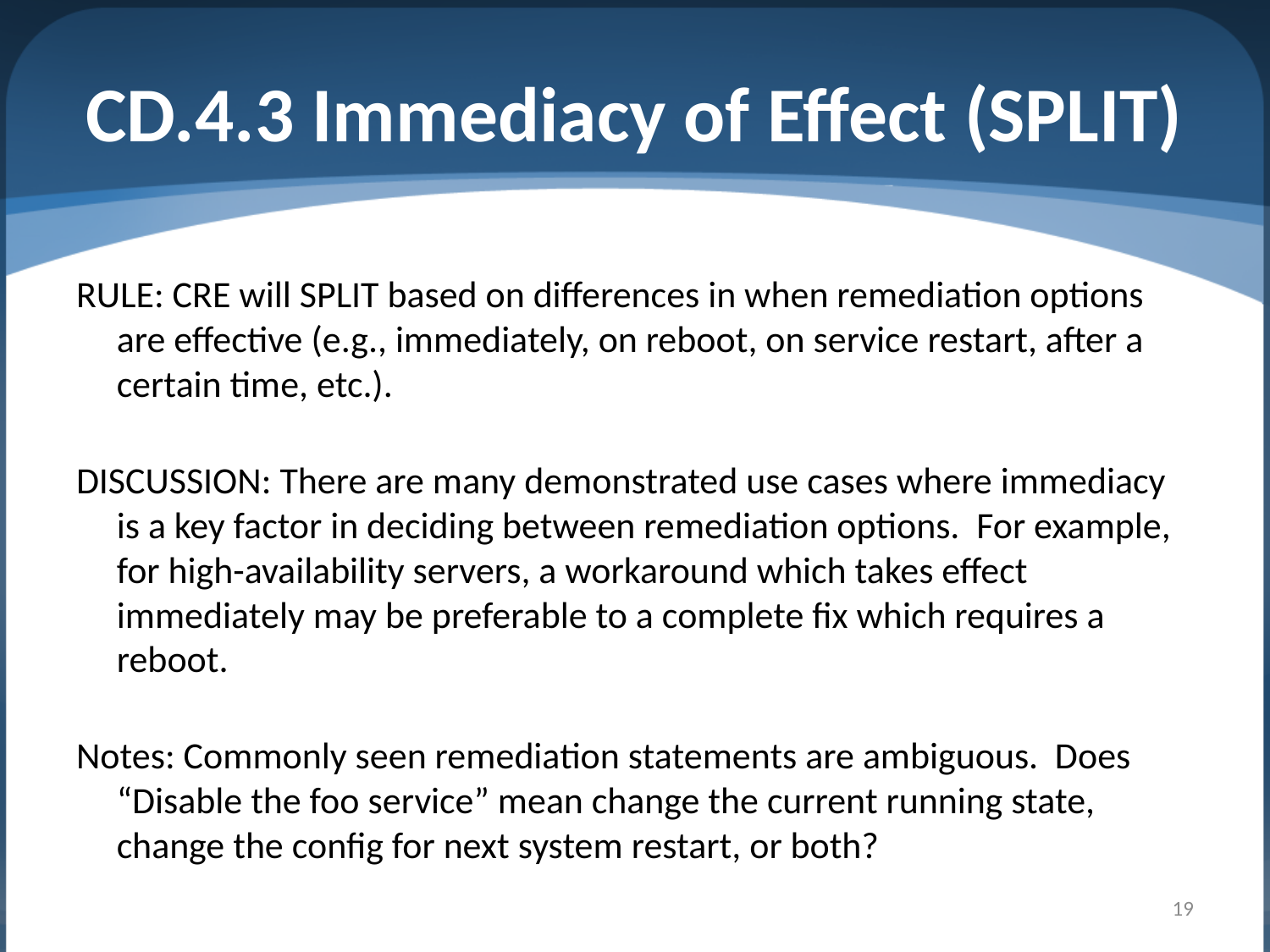

# CD.4.3 Immediacy of Effect (SPLIT)
RULE: CRE will SPLIT based on differences in when remediation options are effective (e.g., immediately, on reboot, on service restart, after a certain time, etc.).

DISCUSSION: There are many demonstrated use cases where immediacy is a key factor in deciding between remediation options.  For example, for high-availability servers, a workaround which takes effect immediately may be preferable to a complete fix which requires a reboot.

Notes: Commonly seen remediation statements are ambiguous.  Does “Disable the foo service” mean change the current running state, change the config for next system restart, or both?
19